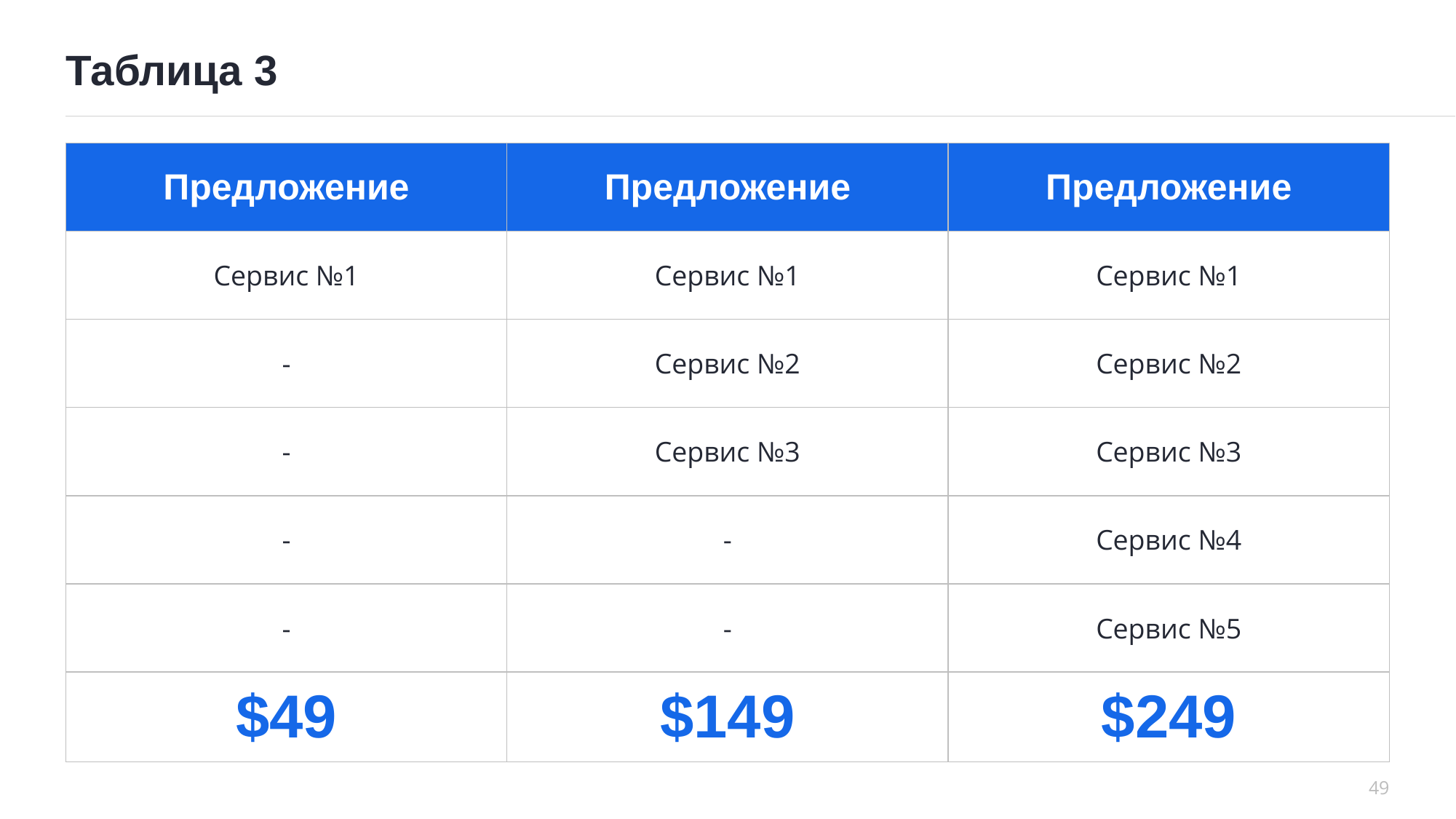

# Таблица 3

| Предложение | Предложение | Предложение |
| --- | --- | --- |
| Сервис №1 | Сервис №1 | Сервис №1 |
| - | Сервис №2 | Сервис №2 |
| - | Сервис №3 | Сервис №3 |
| - | - | Сервис №4 |
| - | - | Сервис №5 |
| $49 | $149 | $249 |
49